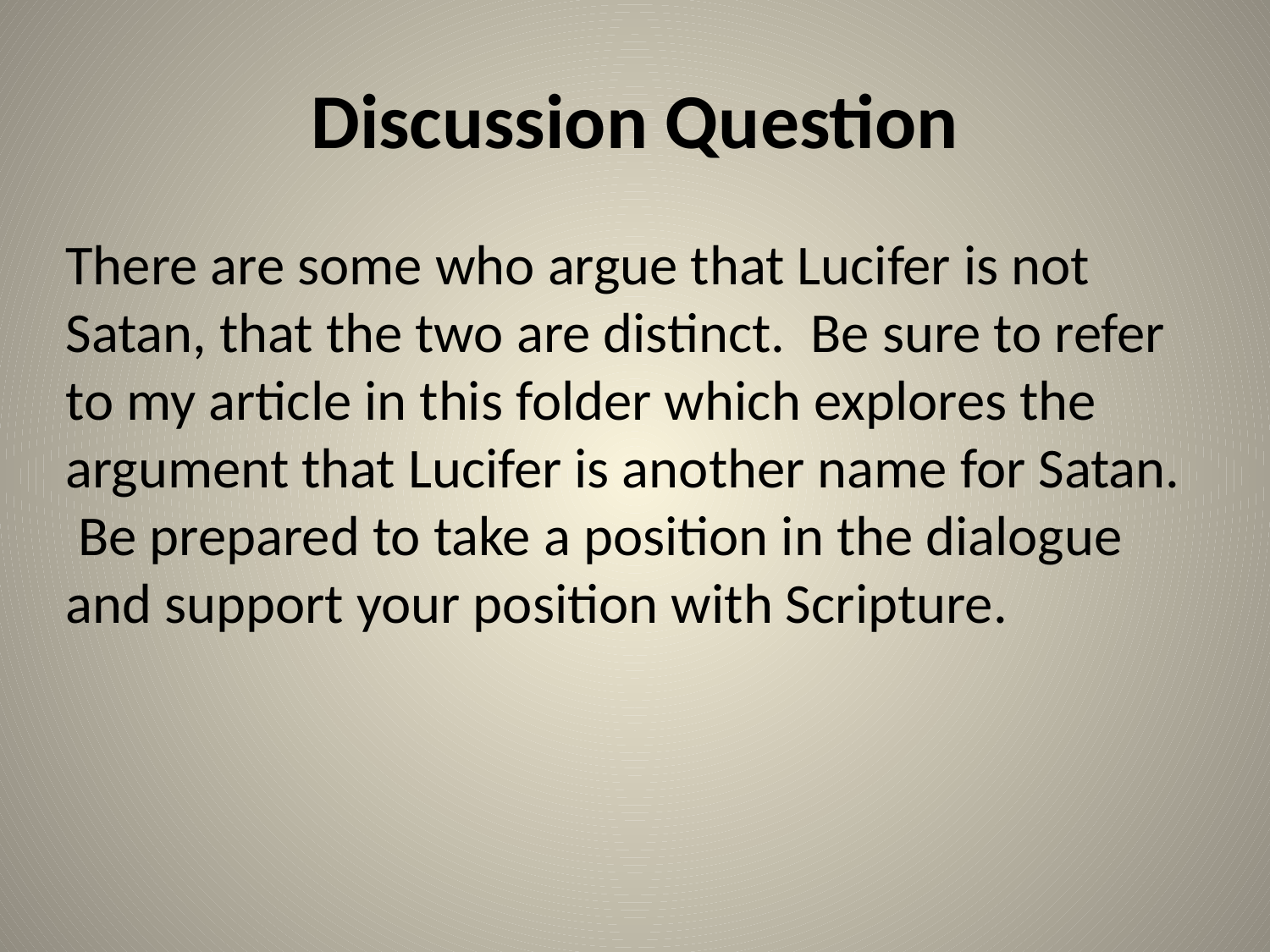

# Discussion Question
There are some who argue that Lucifer is not Satan, that the two are distinct.  Be sure to refer to my article in this folder which explores the argument that Lucifer is another name for Satan.  Be prepared to take a position in the dialogue and support your position with Scripture.